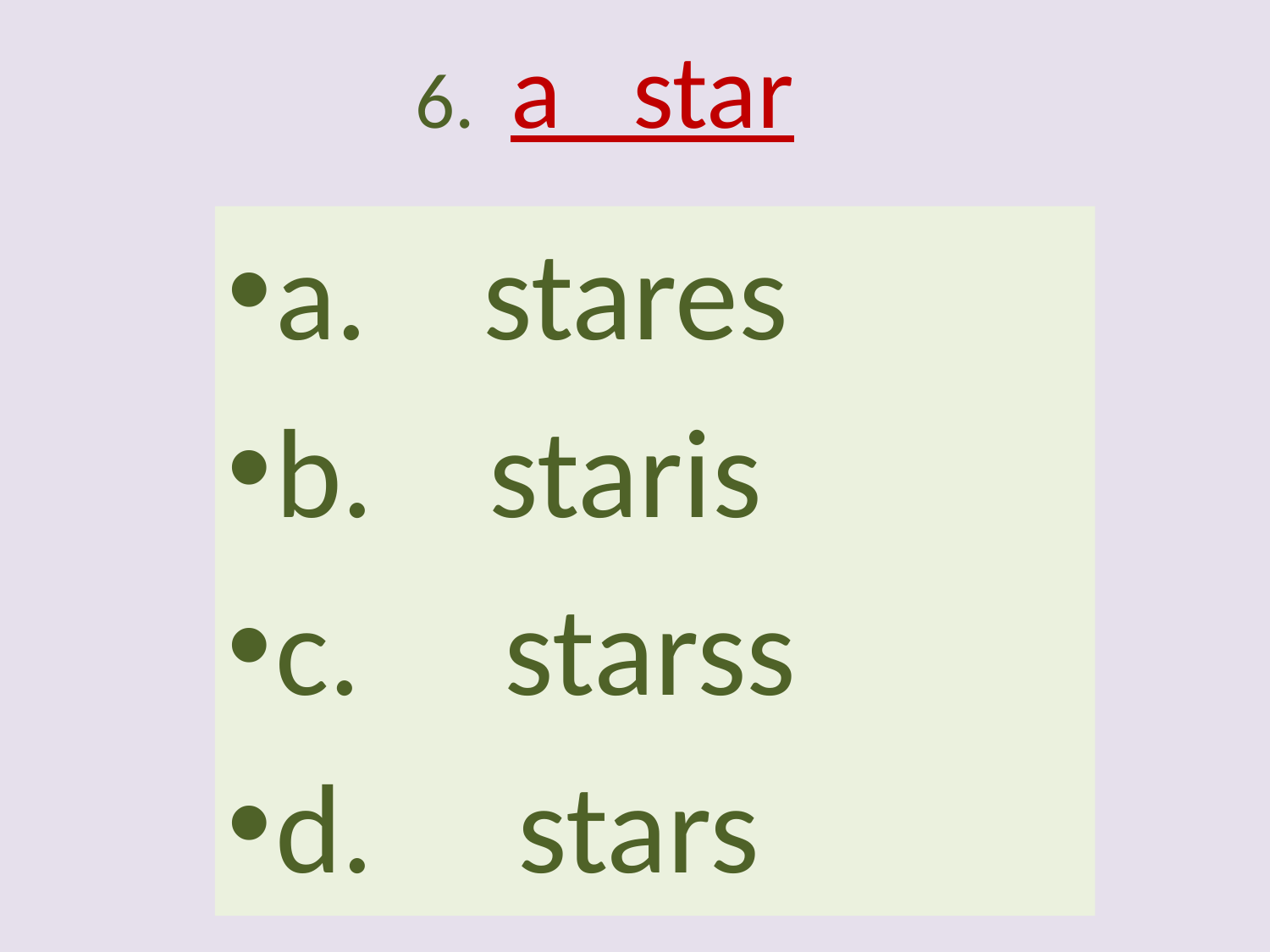

# 6.  a   star
a.    stares
b.    staris
c.     starss
d.     stars